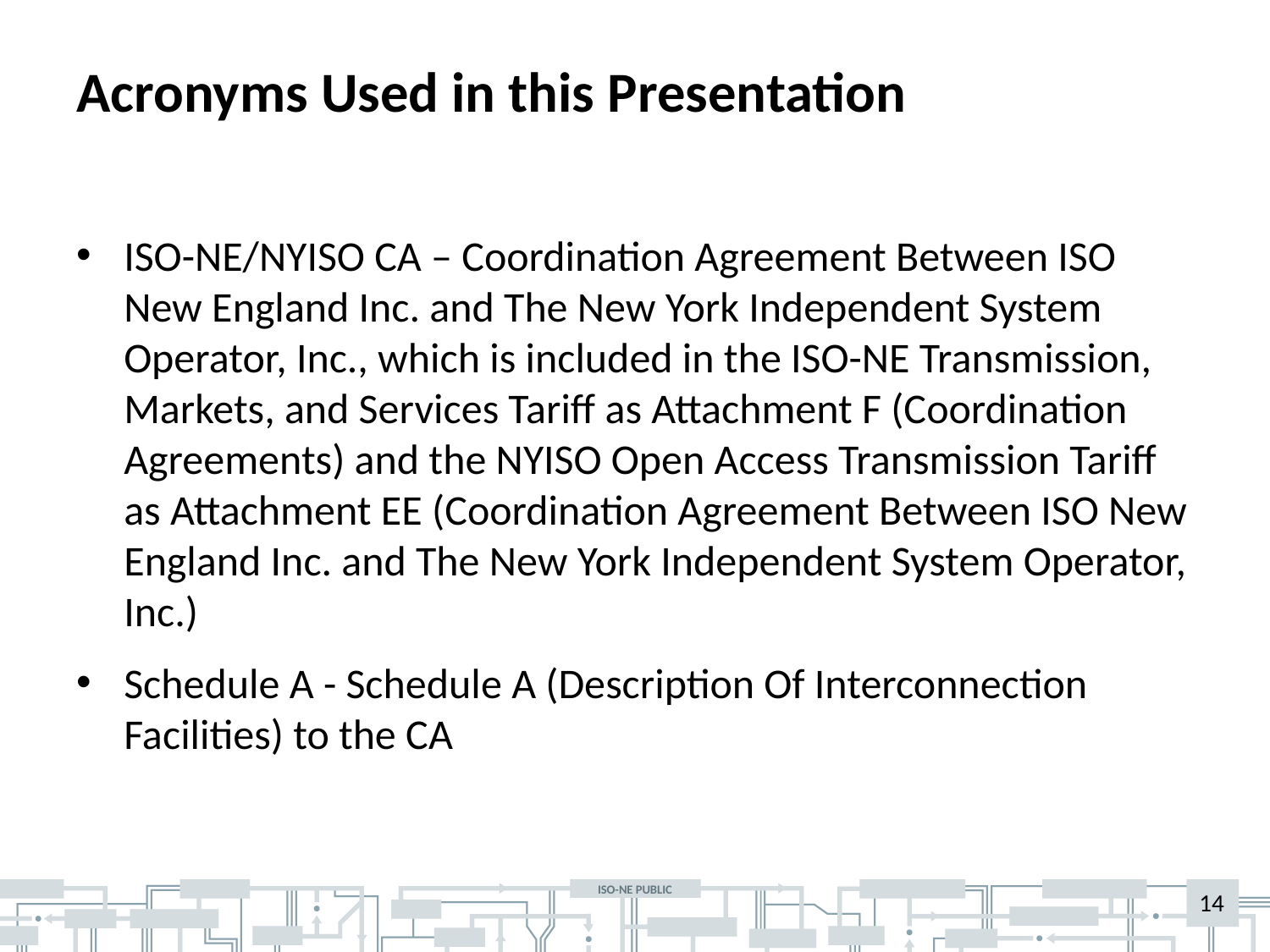

# Acronyms Used in this Presentation
ISO-NE/NYISO CA – Coordination Agreement Between ISO New England Inc. and The New York Independent System Operator, Inc., which is included in the ISO-NE Transmission, Markets, and Services Tariff as Attachment F (Coordination Agreements) and the NYISO Open Access Transmission Tariff as Attachment EE (Coordination Agreement Between ISO New England Inc. and The New York Independent System Operator, Inc.)
Schedule A - Schedule A (Description Of Interconnection Facilities) to the CA
14